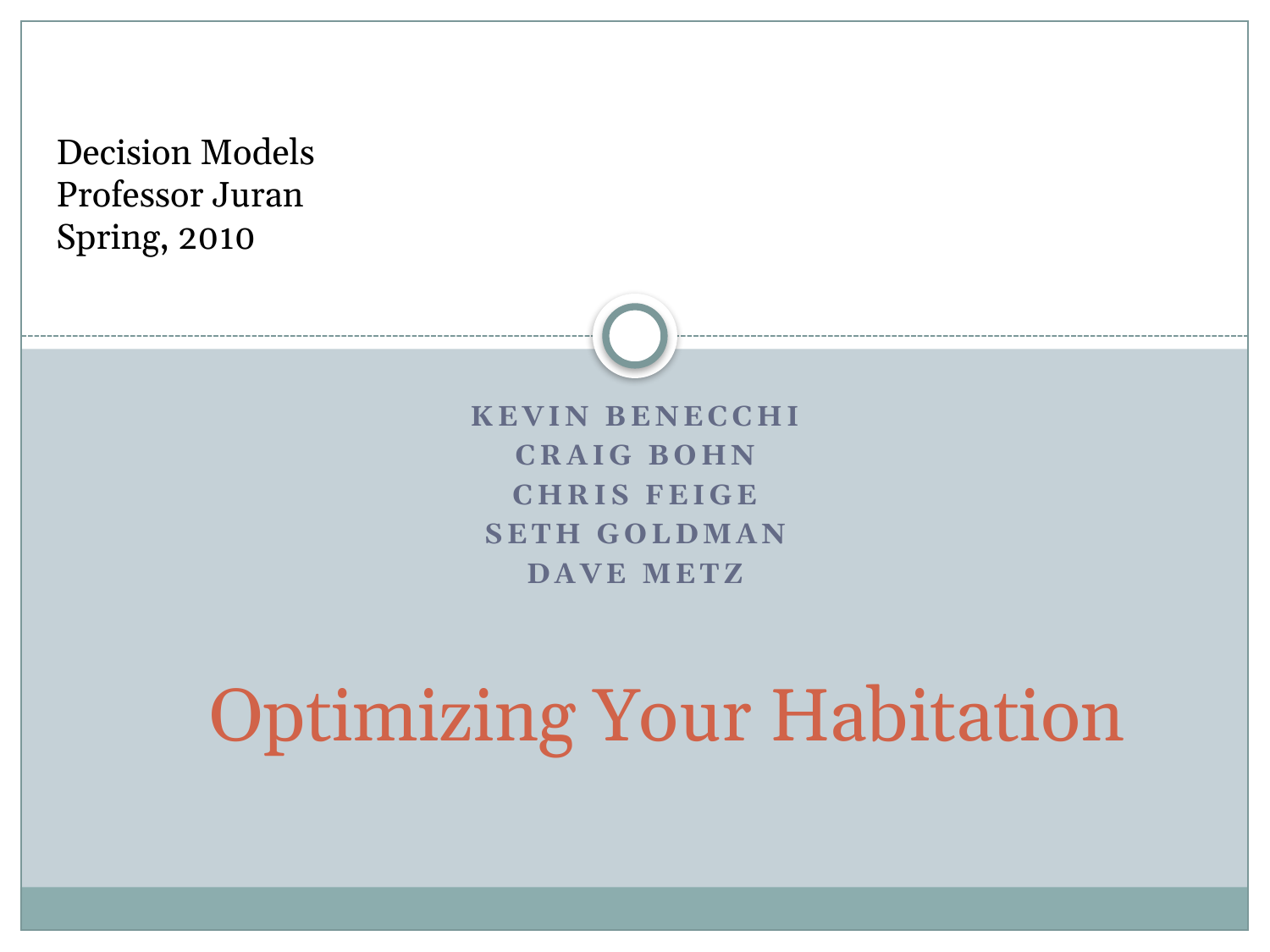

Decision Models
Professor Juran
Spring, 2010
Kevin Benecchi
Craig Bohn
Chris Feige
Seth Goldman
Dave Metz
# Optimizing Your Habitation